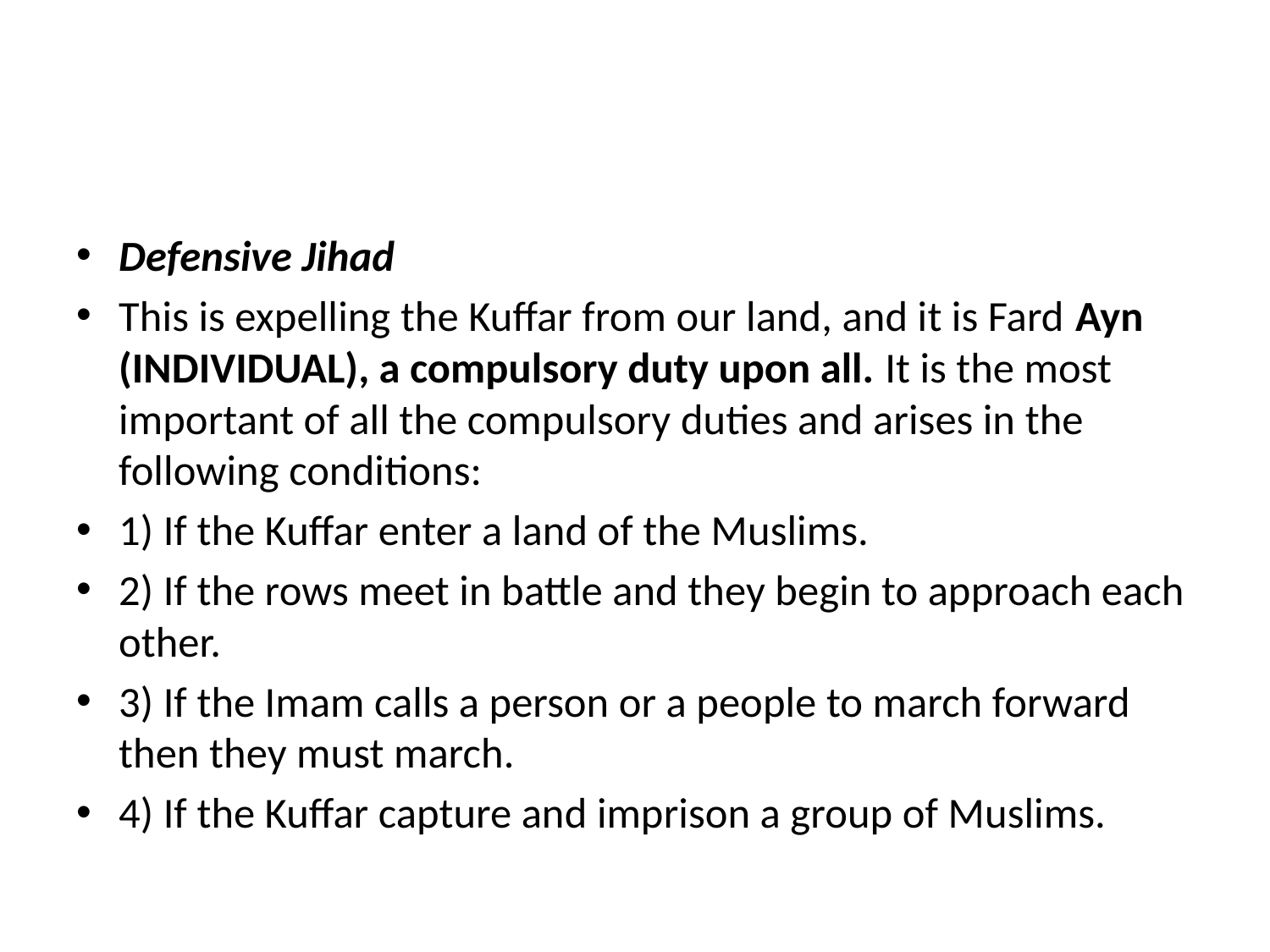

#
Defensive Jihad
This is expelling the Kuffar from our land, and it is Fard Ayn (INDIVIDUAL), a compulsory duty upon all. It is the most important of all the compulsory duties and arises in the following conditions:
1) If the Kuffar enter a land of the Muslims.
2) If the rows meet in battle and they begin to approach each other.
3) If the Imam calls a person or a people to march forward then they must march.
4) If the Kuffar capture and imprison a group of Muslims.